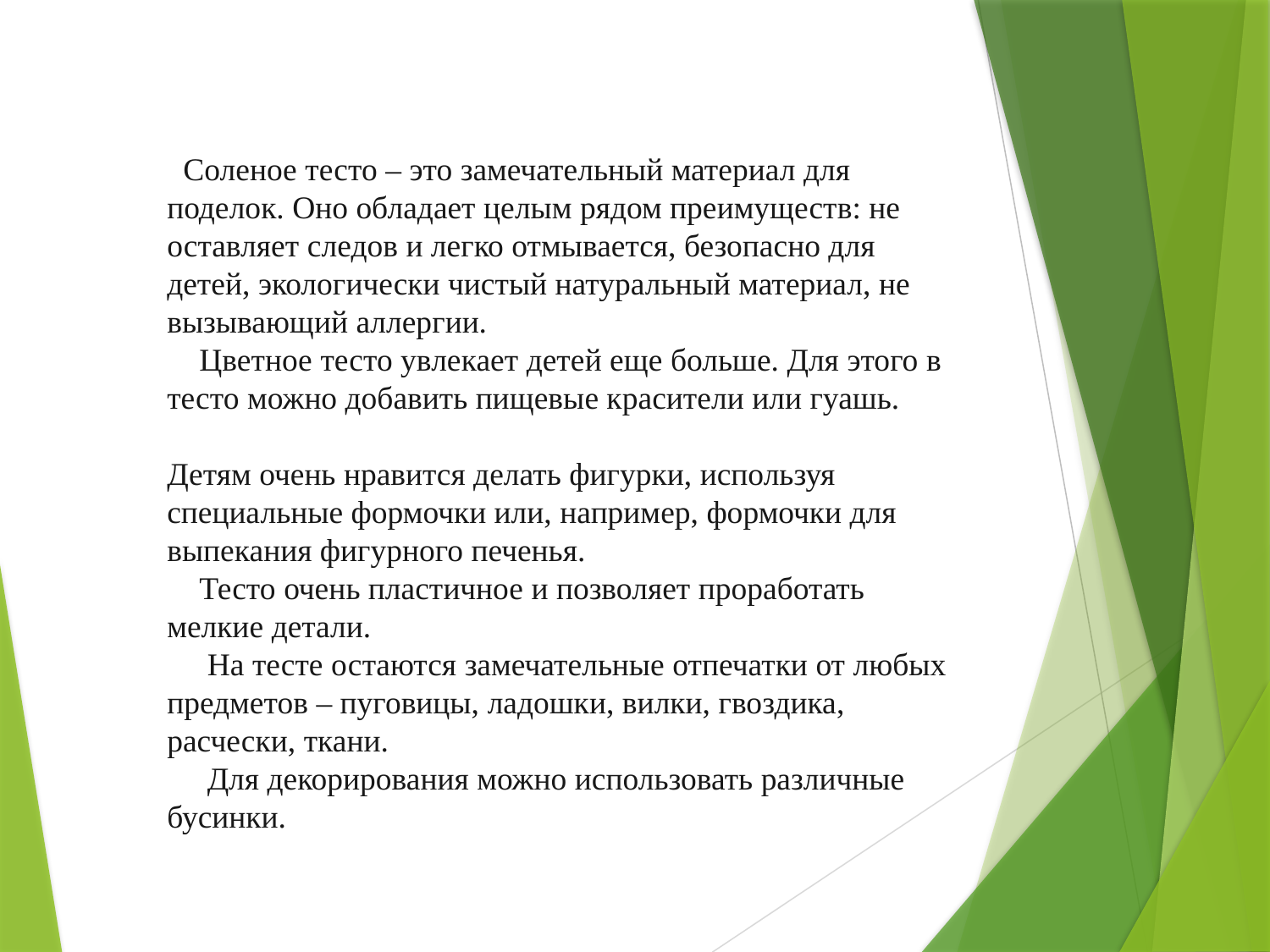

#
  Соленое тесто – это замечательный материал для поделок. Оно обладает целым рядом преимуществ: не оставляет следов и легко отмывается, безопасно для детей, экологически чистый натуральный материал, не вызывающий аллергии.
    Цветное тесто увлекает детей еще больше. Для этого в тесто можно добавить пищевые красители или гуашь.
Детям очень нравится делать фигурки, используя специальные формочки или, например, формочки для выпекания фигурного печенья.
    Тесто очень пластичное и позволяет проработать мелкие детали.
     На тесте остаются замечательные отпечатки от любых предметов – пуговицы, ладошки, вилки, гвоздика, расчески, ткани.
     Для декорирования можно использовать различные бусинки.